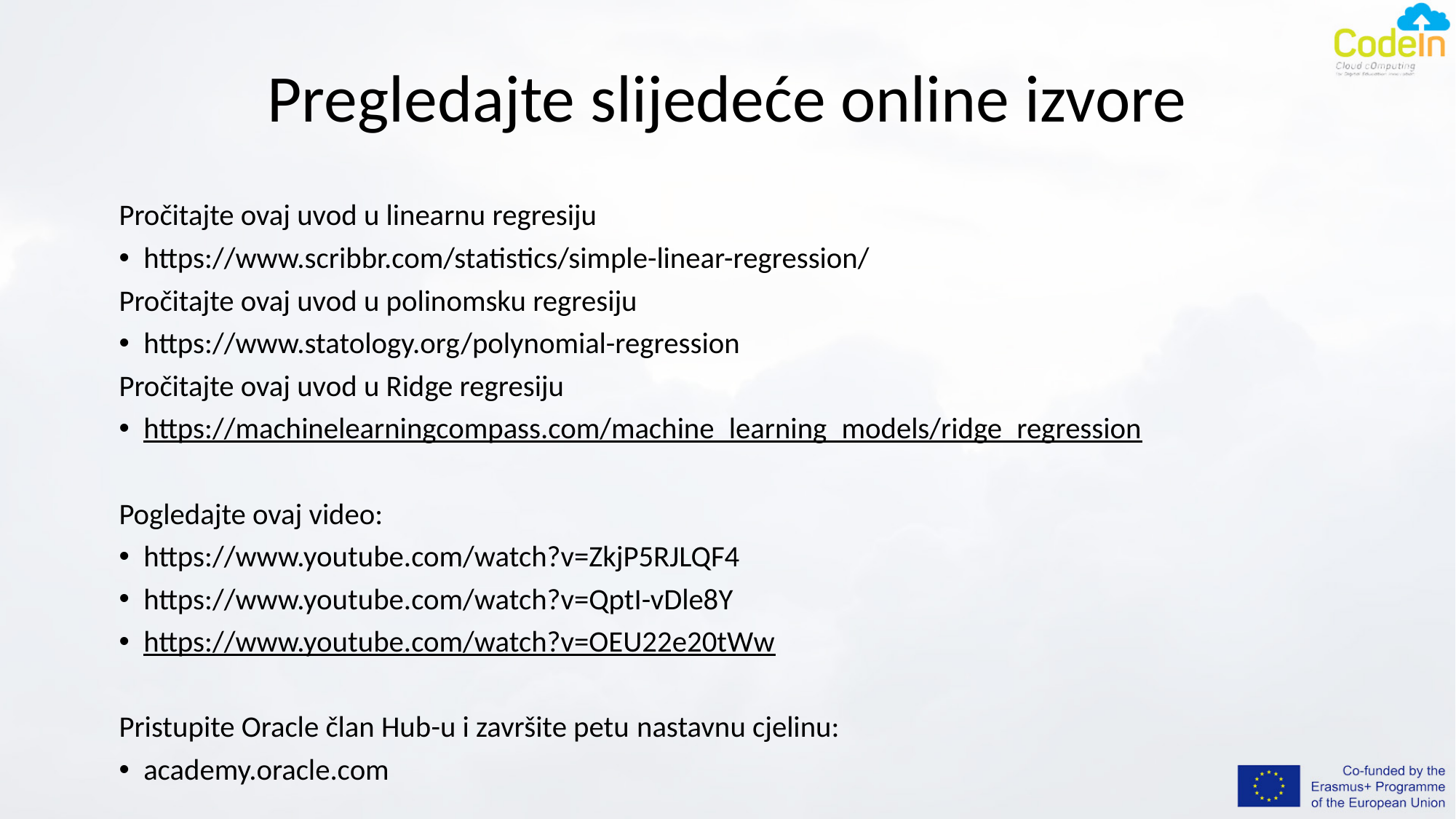

# Pregledajte slijedeće online izvore
Pročitajte ovaj uvod u linearnu regresiju
https://www.scribbr.com/statistics/simple-linear-regression/
Pročitajte ovaj uvod u polinomsku regresiju
https://www.statology.org/polynomial-regression
Pročitajte ovaj uvod u Ridge regresiju
https://machinelearningcompass.com/machine_learning_models/ridge_regression

Pogledajte ovaj video:
https://www.youtube.com/watch?v=ZkjP5RJLQF4
https://www.youtube.com/watch?v=QptI-vDle8Y
https://www.youtube.com/watch?v=OEU22e20tWw

Pristupite Oracle član Hub-u i završite petu nastavnu cjelinu:
academy.oracle.com